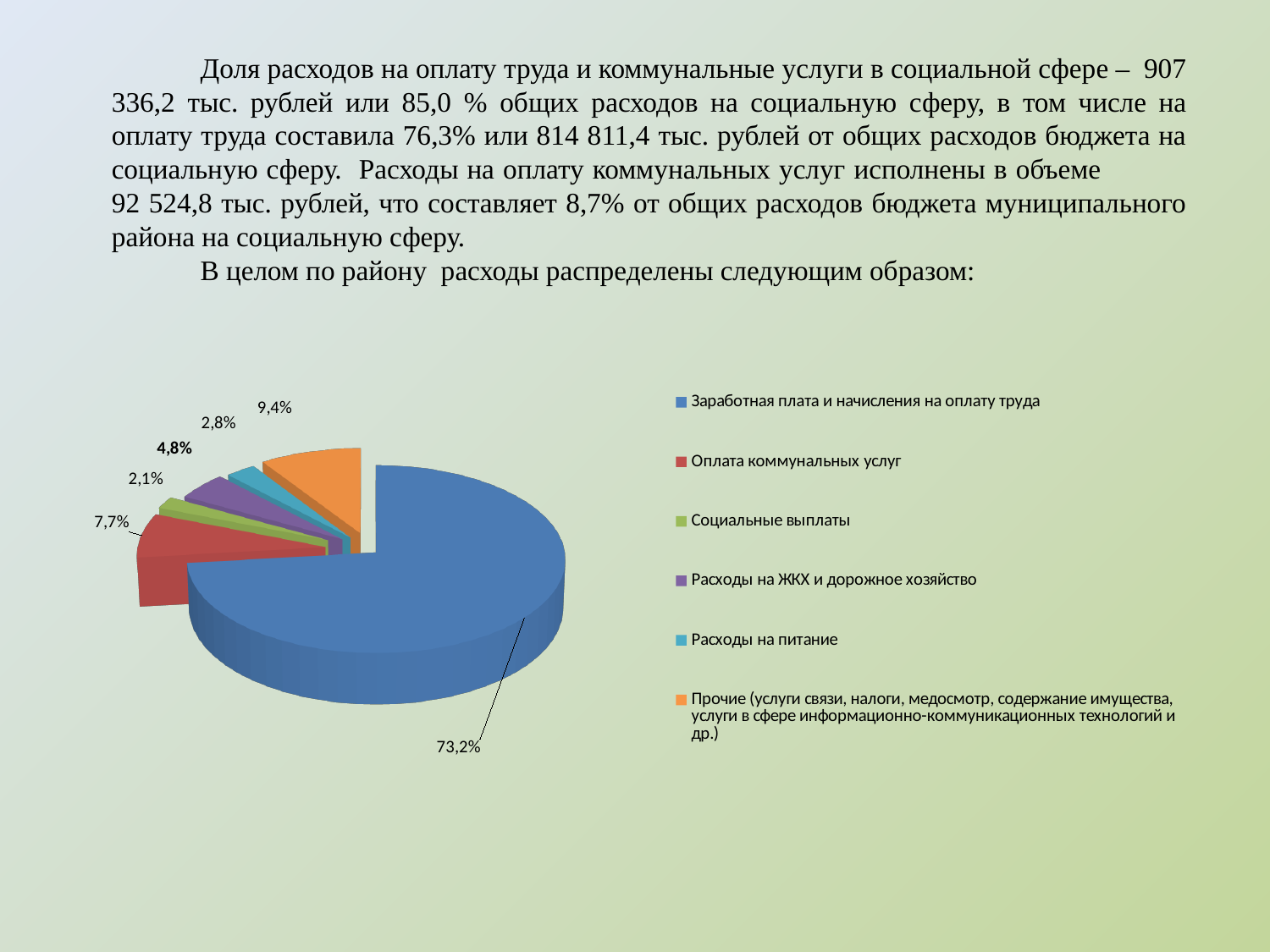

Доля расходов на оплату труда и коммунальные услуги в социальной сфере –  907 336,2 тыс. рублей или 85,0 % общих расходов на социальную сферу, в том числе на оплату труда составила 76,3% или 814 811,4 тыс. рублей от общих расходов бюджета на социальную сферу.  Расходы на оплату коммунальных услуг исполнены в объеме           92 524,8 тыс. рублей, что составляет 8,7% от общих расходов бюджета муниципального района на социальную сферу.
В целом по району  расходы распределены следующим образом:

[unsupported chart]

[unsupported chart]